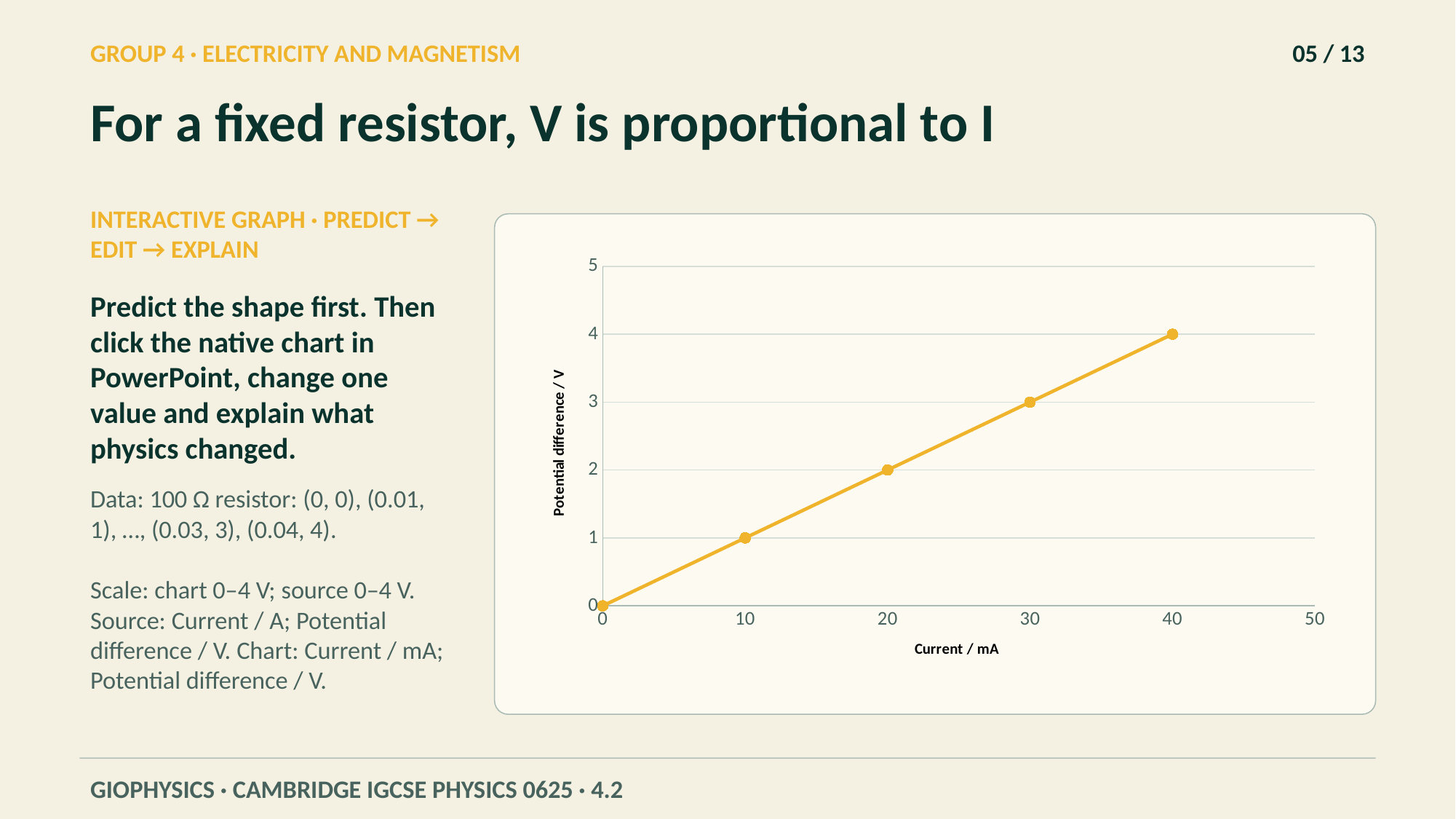

GROUP 4 · ELECTRICITY AND MAGNETISM
05 / 13
For a fixed resistor, V is proportional to I
INTERACTIVE GRAPH · PREDICT → EDIT → EXPLAIN

### Chart

| Category |  |
|---|---|
Predict the shape first. Then click the native chart in PowerPoint, change one value and explain what physics changed.
Data: 100 Ω resistor: (0, 0), (0.01, 1), …, (0.03, 3), (0.04, 4).
Scale: chart 0–4 V; source 0–4 V. Source: Current / A; Potential difference / V. Chart: Current / mA; Potential difference / V.

GIOPHYSICS · CAMBRIDGE IGCSE PHYSICS 0625 · 4.2